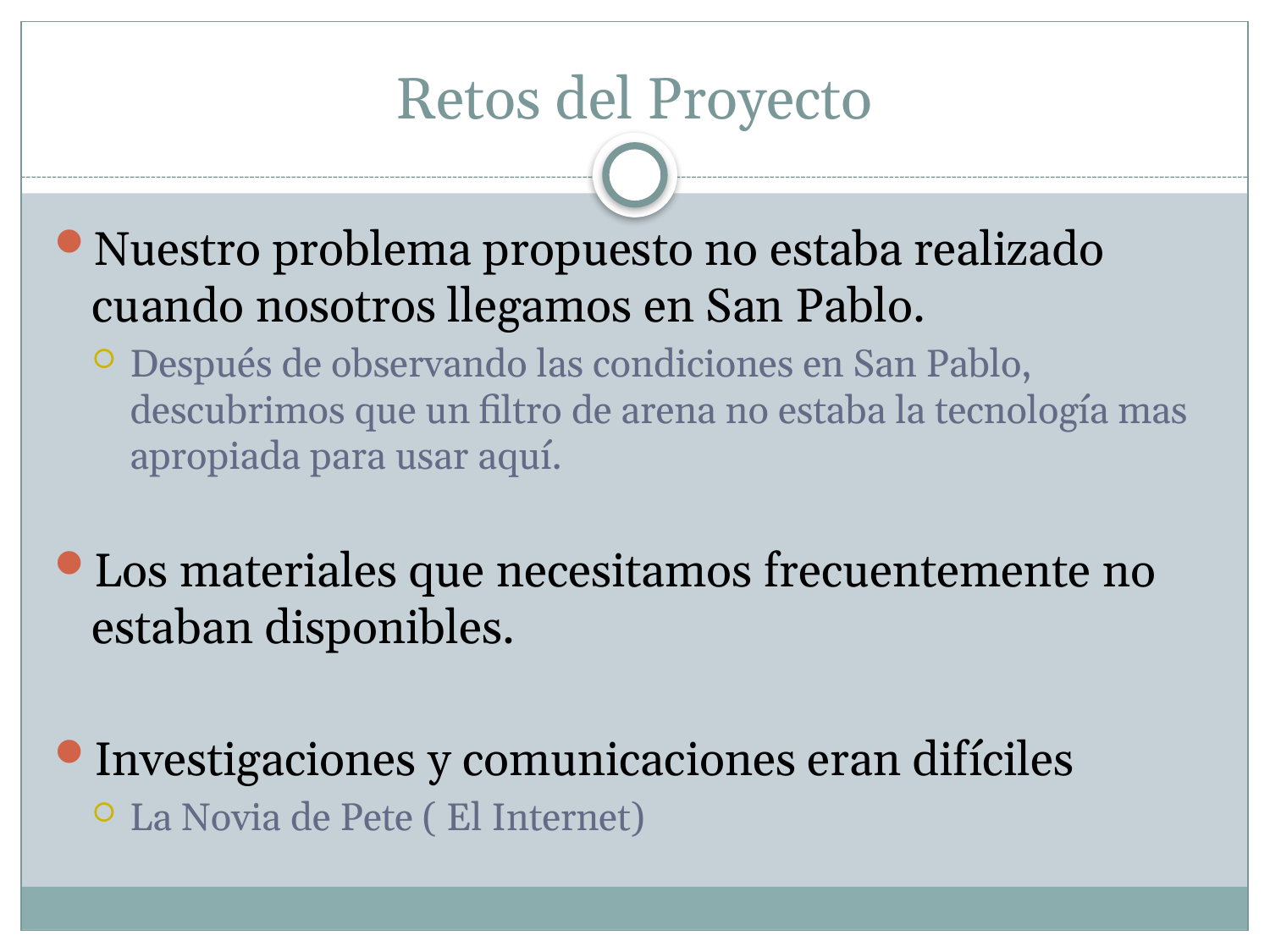

# Retos del Proyecto
Nuestro problema propuesto no estaba realizado cuando nosotros llegamos en San Pablo.
Después de observando las condiciones en San Pablo, descubrimos que un filtro de arena no estaba la tecnología mas apropiada para usar aquí.

Los materiales que necesitamos frecuentemente no estaban disponibles.

Investigaciones y comunicaciones eran difíciles
La Novia de Pete ( El Internet)